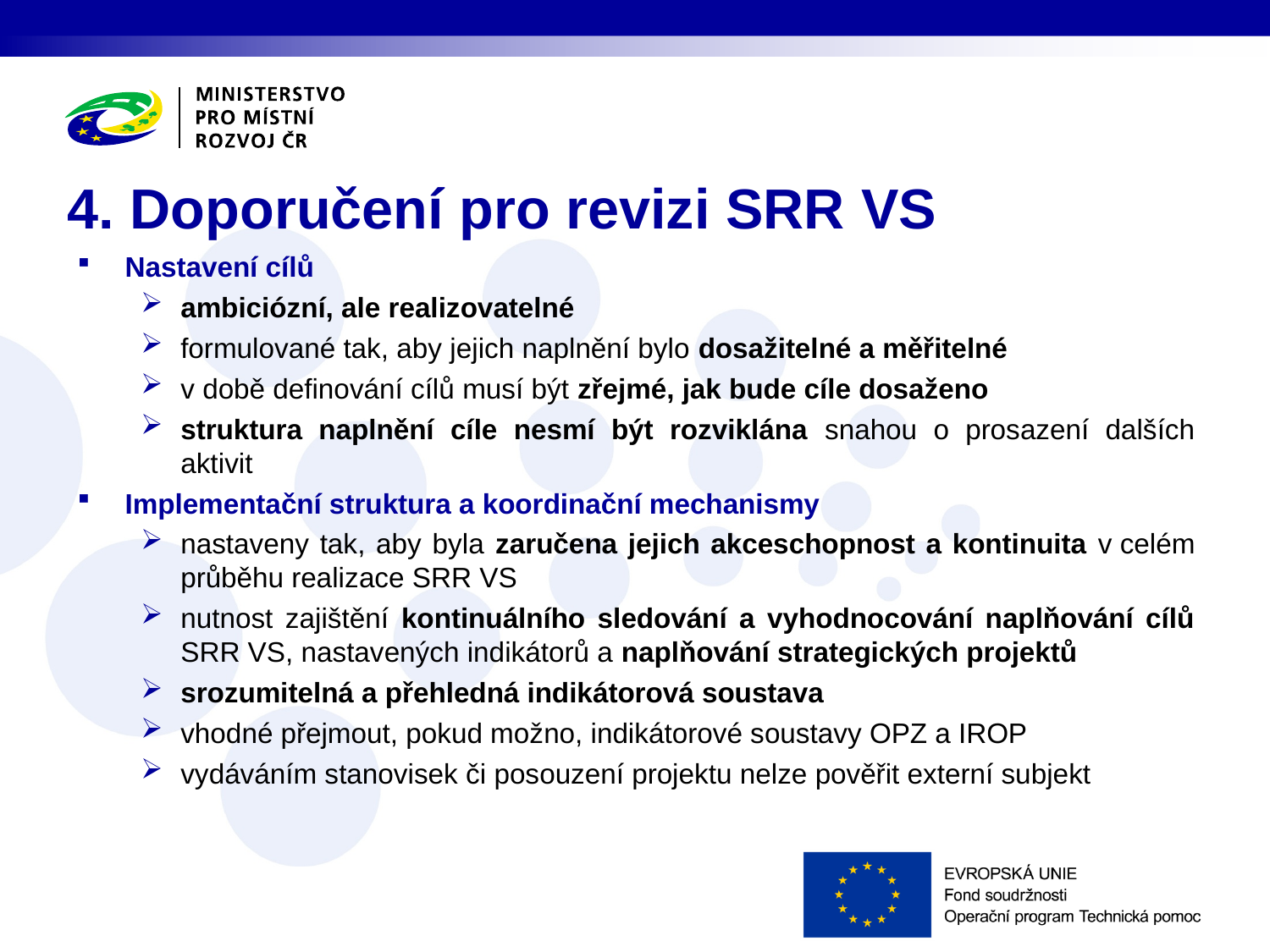

# 4. Doporučení pro revizi SRR VS
Nastavení cílů
ambiciózní, ale realizovatelné
formulované tak, aby jejich naplnění bylo dosažitelné a měřitelné
v době definování cílů musí být zřejmé, jak bude cíle dosaženo
struktura naplnění cíle nesmí být rozviklána snahou o prosazení dalších aktivit
Implementační struktura a koordinační mechanismy
nastaveny tak, aby byla zaručena jejich akceschopnost a kontinuita v celém průběhu realizace SRR VS
nutnost zajištění kontinuálního sledování a vyhodnocování naplňování cílů SRR VS, nastavených indikátorů a naplňování strategických projektů
srozumitelná a přehledná indikátorová soustava
vhodné přejmout, pokud možno, indikátorové soustavy OPZ a IROP
vydáváním stanovisek či posouzení projektu nelze pověřit externí subjekt